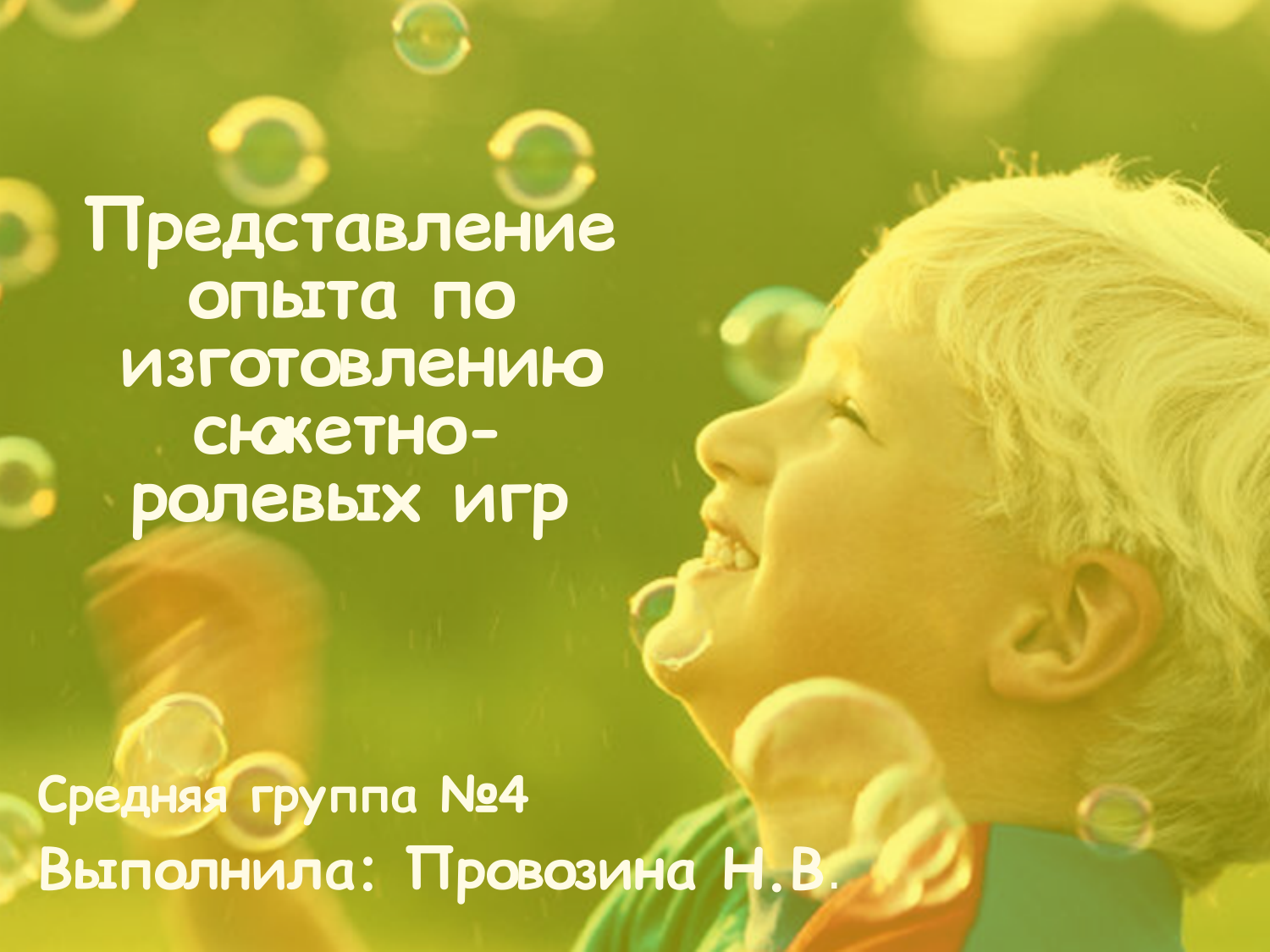

# Представление опыта по изготовлению сюжетно-ролевых игр
Средняя группа №4
Выполнила: Провозина Н.В.